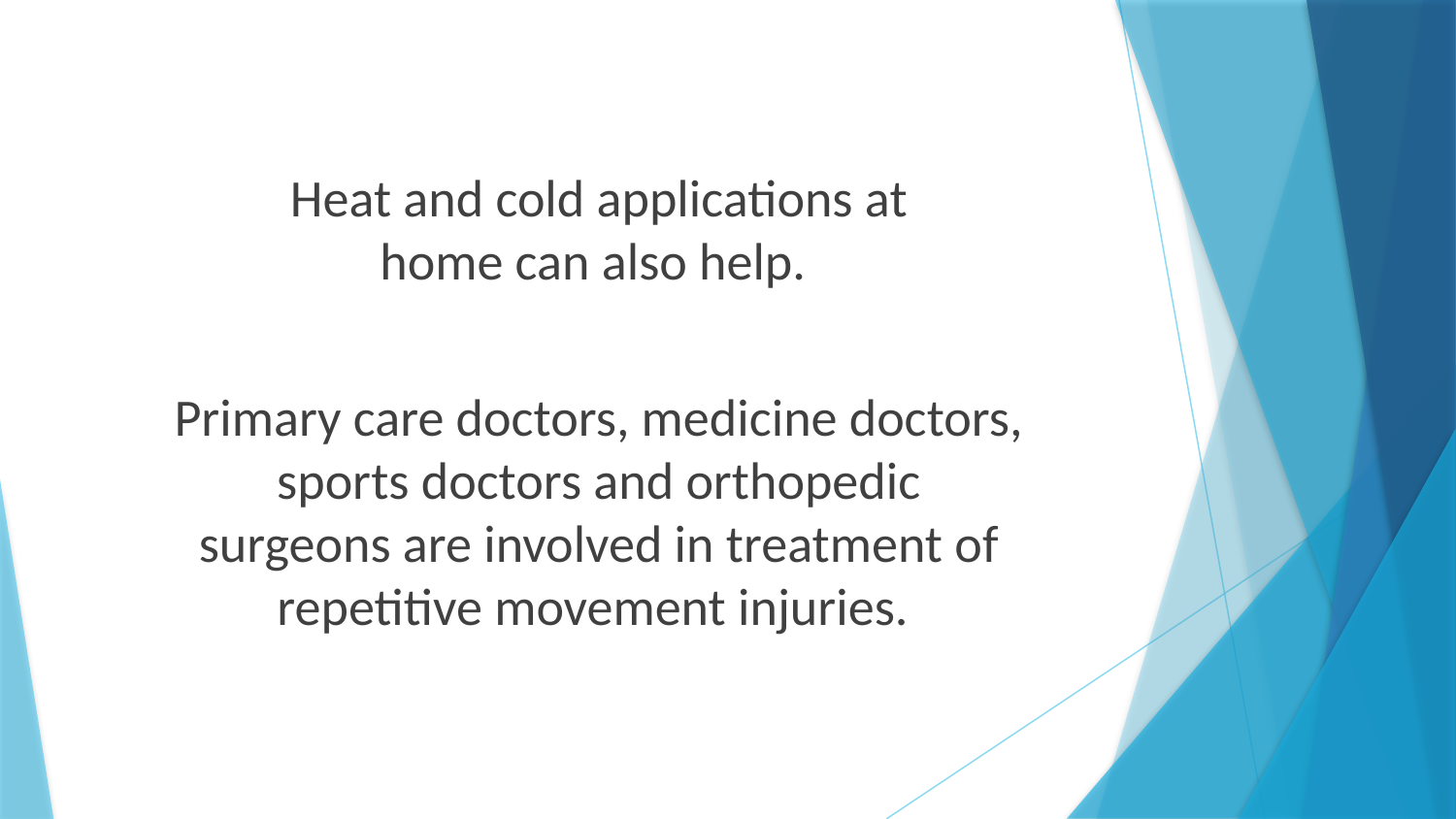

Heat and cold applications at
home can also help.

Primary care doctors, medicine doctors,
sports doctors and orthopedic
surgeons are involved in treatment of repetitive movement injuries.